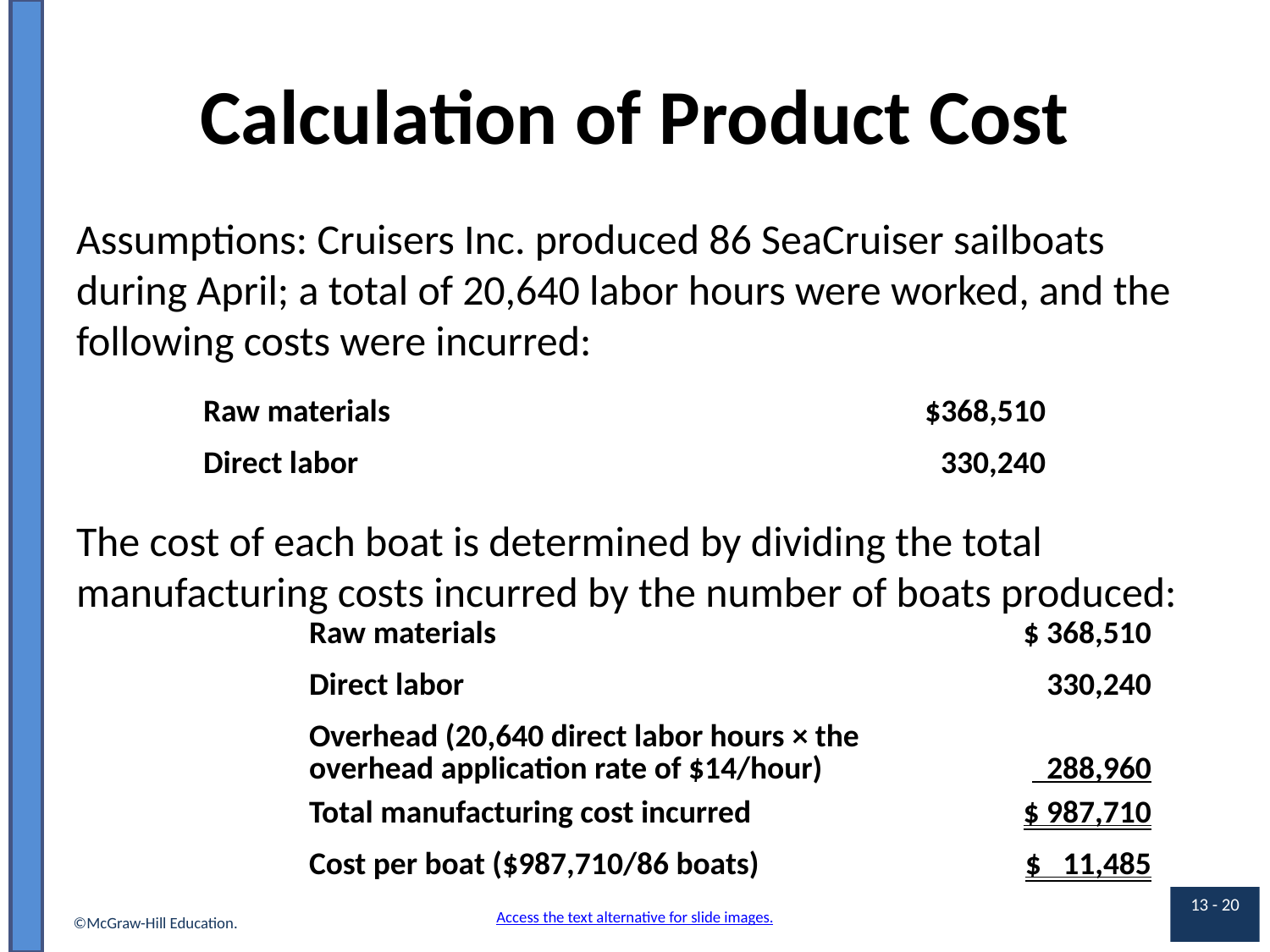

# Calculation of Product Cost
Assumptions: Cruisers Inc. produced 86 SeaCruiser sailboats during April; a total of 20,640 labor hours were worked, and the following costs were incurred:
| Raw materials | $368,510 |
| --- | --- |
| Direct labor | 330,240 |
The cost of each boat is determined by dividing the total manufacturing costs incurred by the number of boats produced:
| Raw materials | $ 368,510 |
| --- | --- |
| Direct labor | 330,240 |
| Overhead (20,640 direct labor hours × the overhead application rate of $14/hour) | 288,960 |
| Total manufacturing cost incurred | $ 987,710 |
| Cost per boat ($987,710/86 boats) | $ 11,485 |
Access the text alternative for slide images.